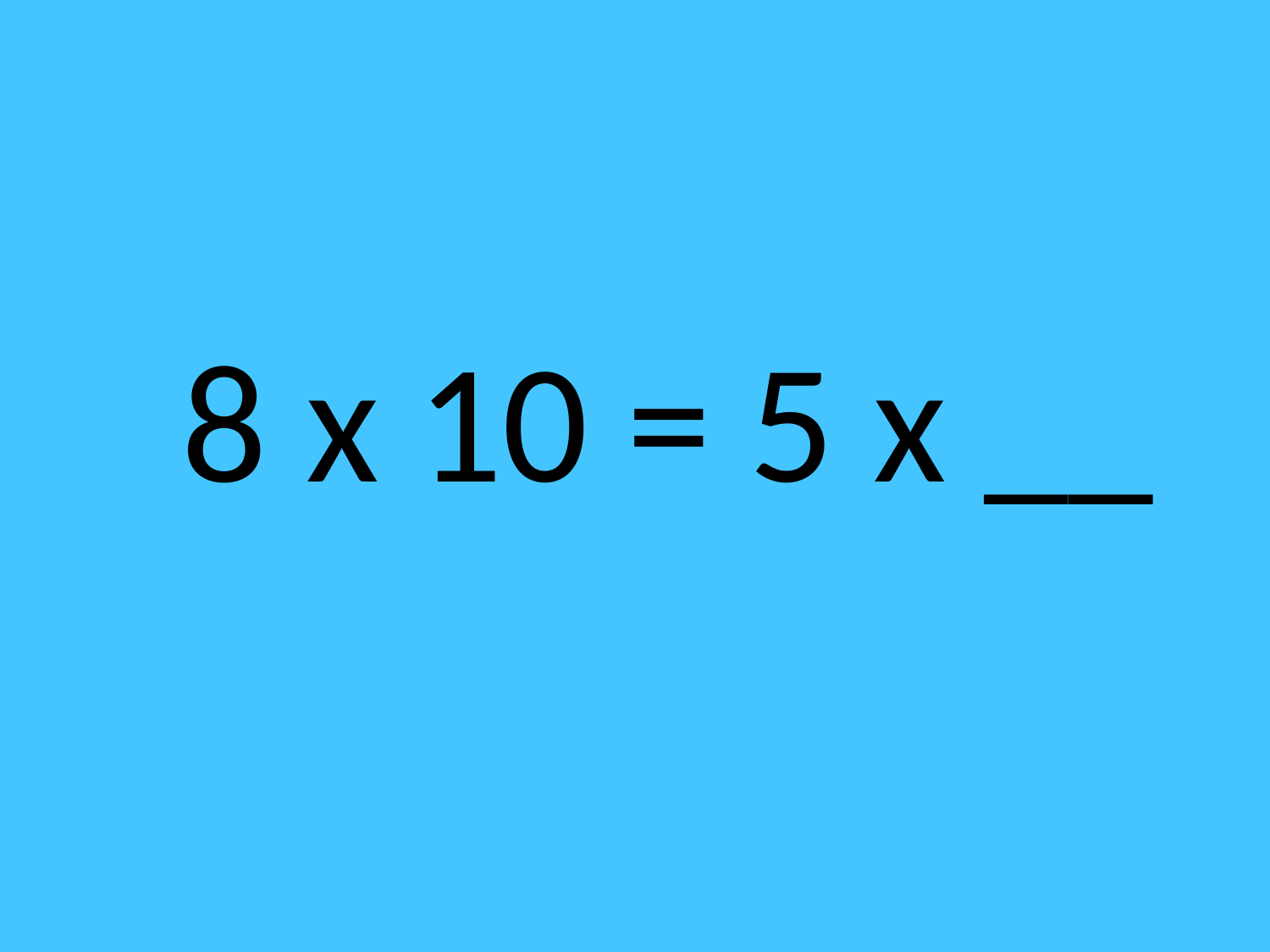

8 x 10 = 5 x __